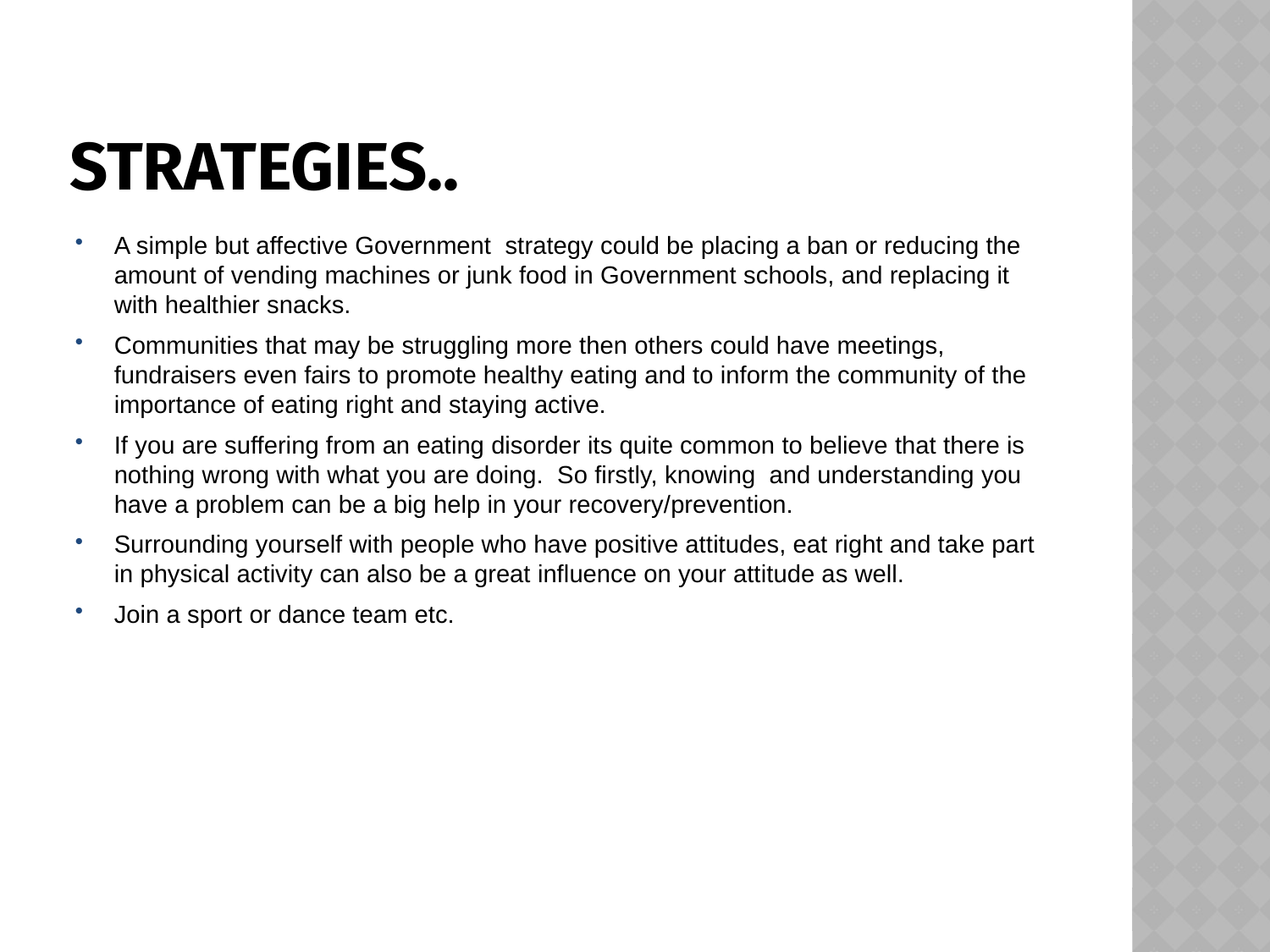

# Strategies..
A simple but affective Government  strategy could be placing a ban or reducing the amount of vending machines or junk food in Government schools, and replacing it with healthier snacks.
Communities that may be struggling more then others could have meetings, fundraisers even fairs to promote healthy eating and to inform the community of the importance of eating right and staying active.
If you are suffering from an eating disorder its quite common to believe that there is nothing wrong with what you are doing.  So firstly, knowing  and understanding you have a problem can be a big help in your recovery/prevention.
Surrounding yourself with people who have positive attitudes, eat right and take part in physical activity can also be a great influence on your attitude as well.
Join a sport or dance team etc.